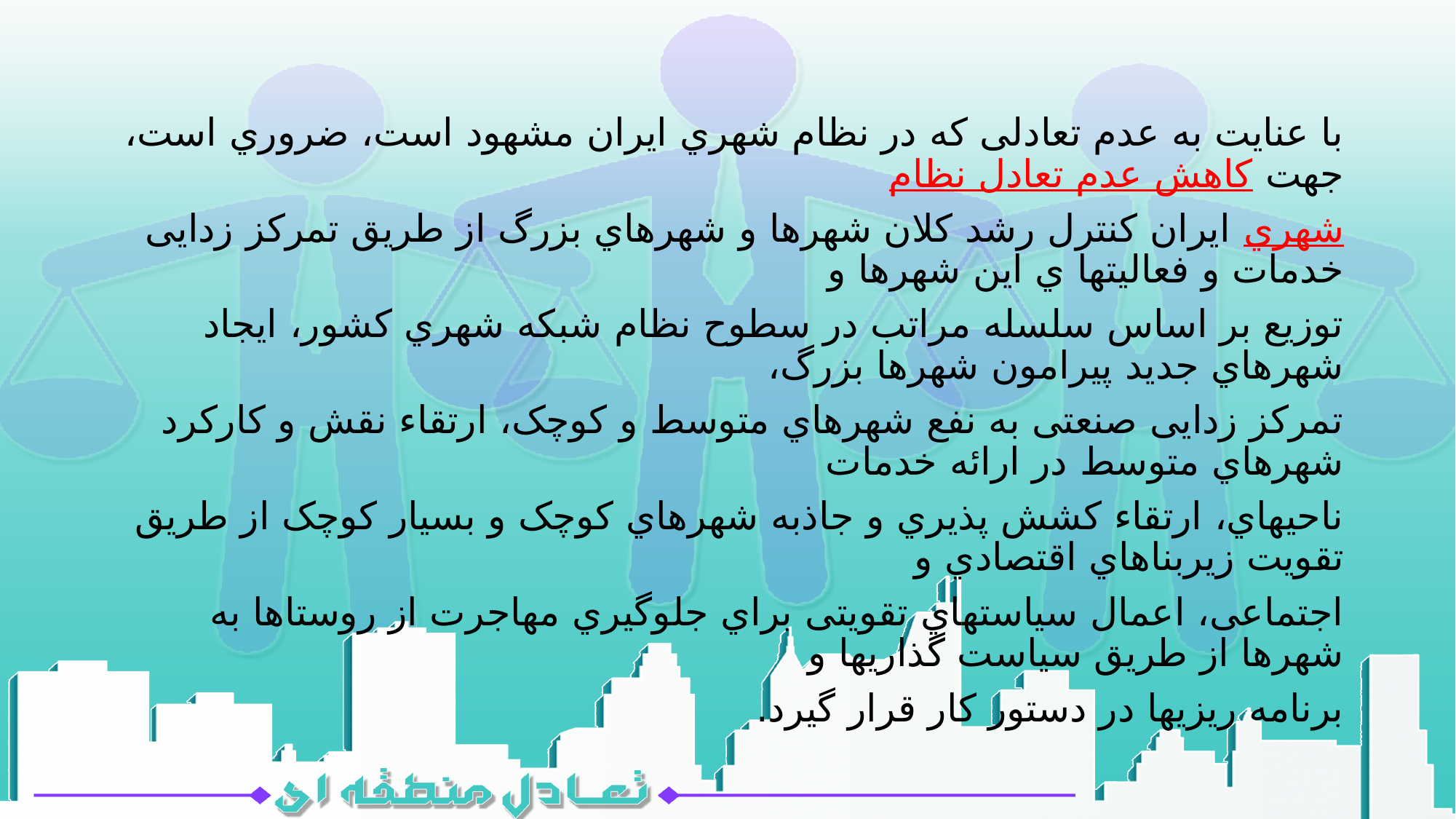

با عنایت به عدم تعادلی که در نظام شهري ایران مشهود است، ضروري است، جهت کاهش عدم تعادل نظام
شهري ایران کنترل رشد کلان شهرها و شهرهاي بزرگ از طریق تمرکز زدایی خدمات و فعالیتها ي این شهرها و
توزیع بر اساس سلسله مراتب در سطوح نظام شبکه شهري کشور، ایجاد شهرهاي جدید پیرامون شهرها بزرگ،
تمرکز زدایی صنعتی به نفع شهرهاي متوسط و کوچک، ارتقاء نقش و کارکرد شهرهاي متوسط در ارائه خدمات
ناحیهاي، ارتقاء کشش پذیري و جاذبه شهرهاي کوچک و بسیار کوچک از طریق تقویت زیربناهاي اقتصادي و
اجتماعی، اعمال سیاستهاي تقویتی براي جلوگیري مهاجرت از روستاها به شهرها از طریق سیاست گذاريها و
برنامه ریزيها در دستور کار قرار گیرد.